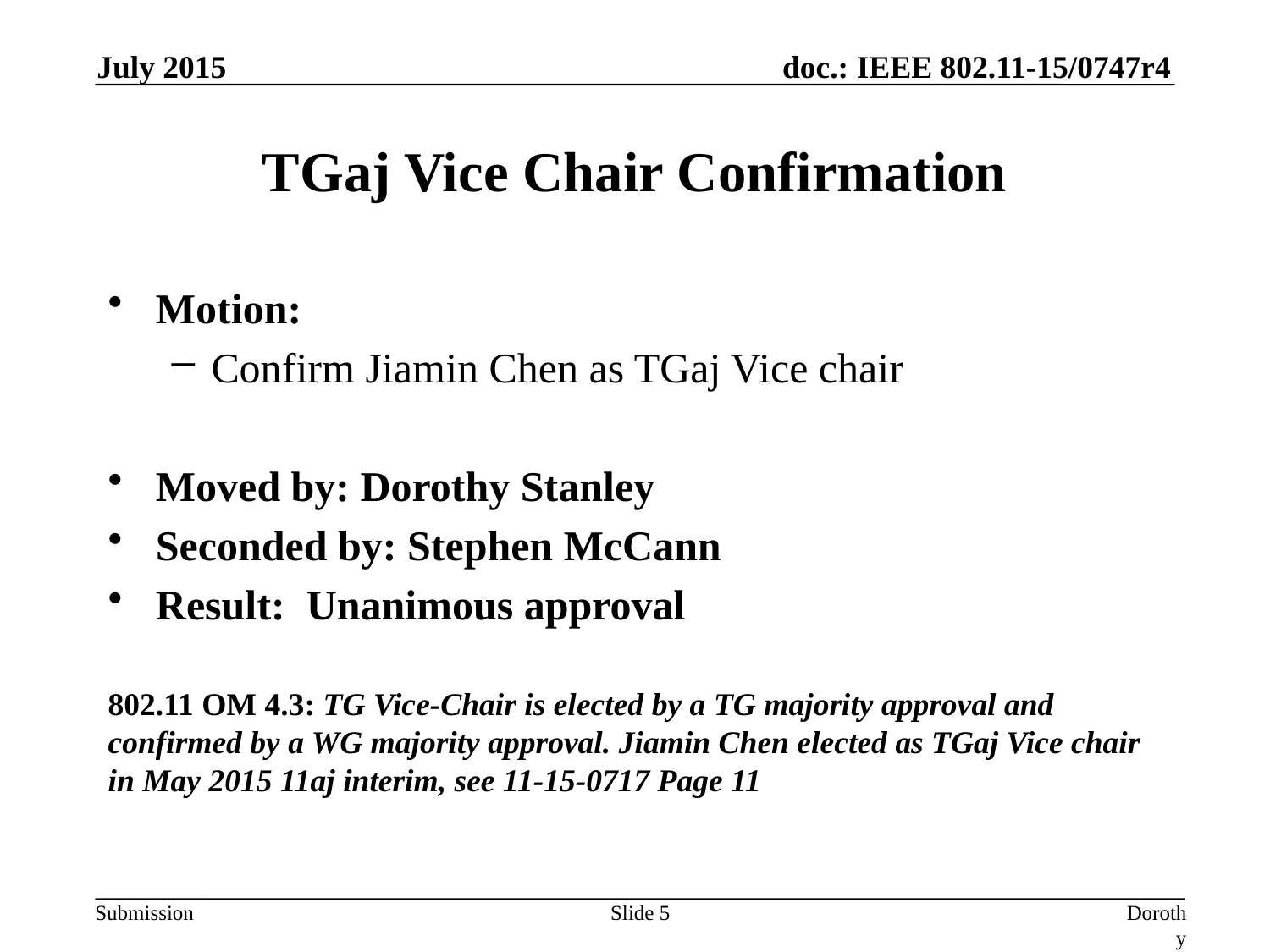

July 2015
# TGaj Vice Chair Confirmation
Motion:
Confirm Jiamin Chen as TGaj Vice chair

Moved by: Dorothy Stanley
Seconded by: Stephen McCann
Result:  Unanimous approval

802.11 OM 4.3: TG Vice-Chair is elected by a TG majority approval and confirmed by a WG majority approval. Jiamin Chen elected as TGaj Vice chair in May 2015 11aj interim, see 11-15-0717 Page 11
Slide 5
Dorothy Stanley, HP-Aruba Networks